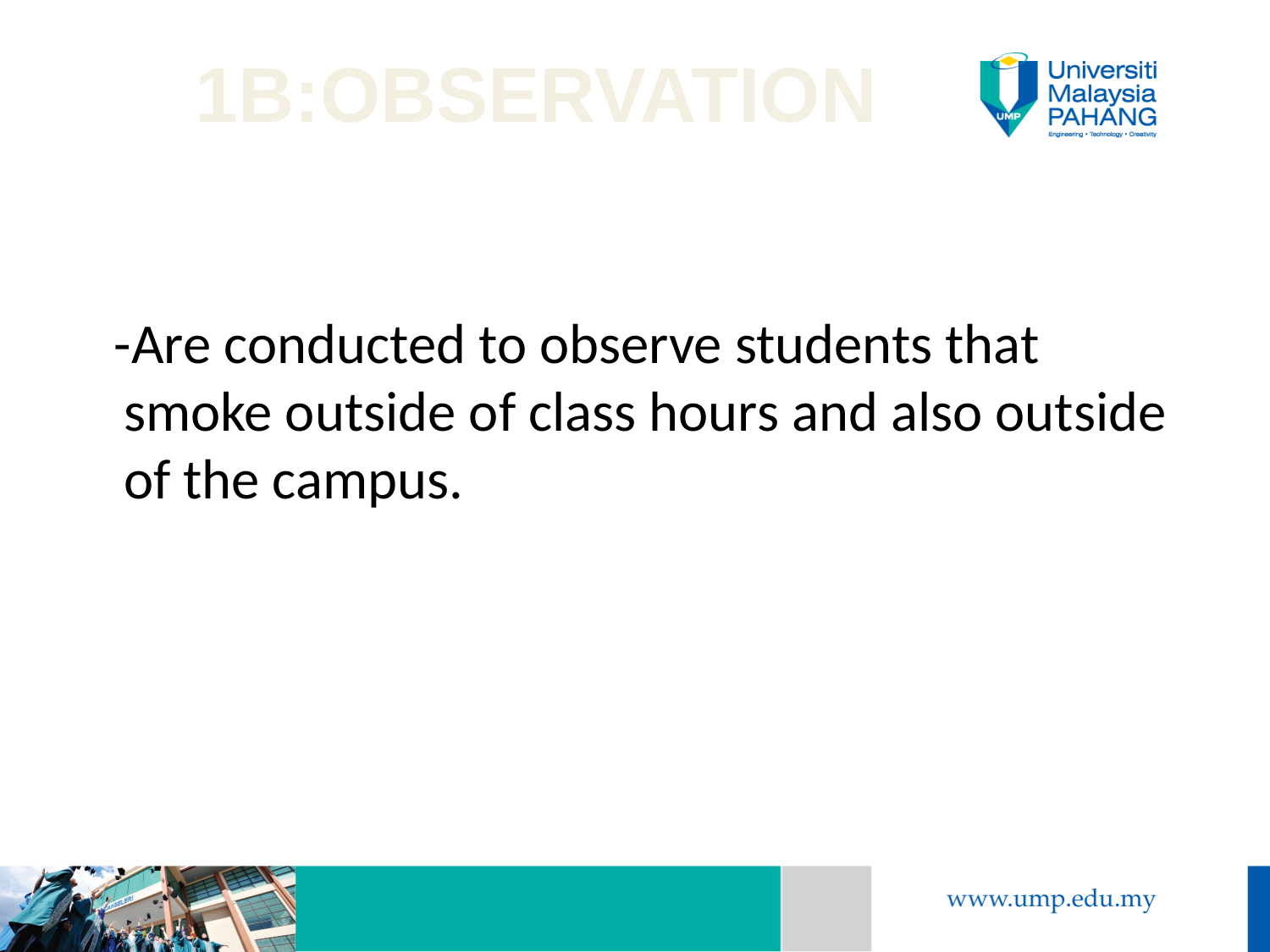

1B:OBSERVATION

   -Are conducted to observe students that smoke outside of class hours and also outside of the campus.